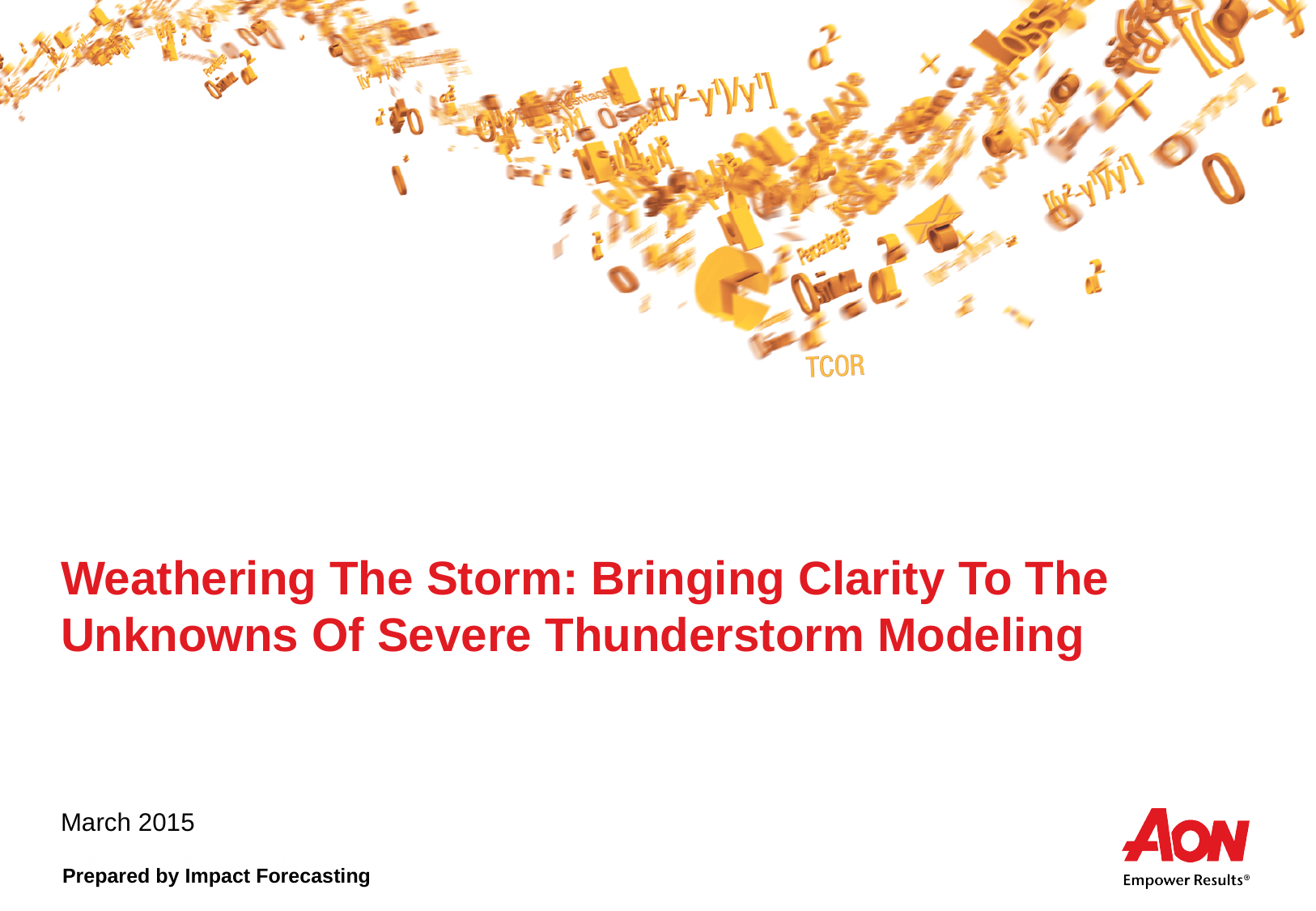

# Weathering The Storm: Bringing Clarity To The Unknowns Of Severe Thunderstorm Modeling

March 2015

Prepared by Impact Forecasting